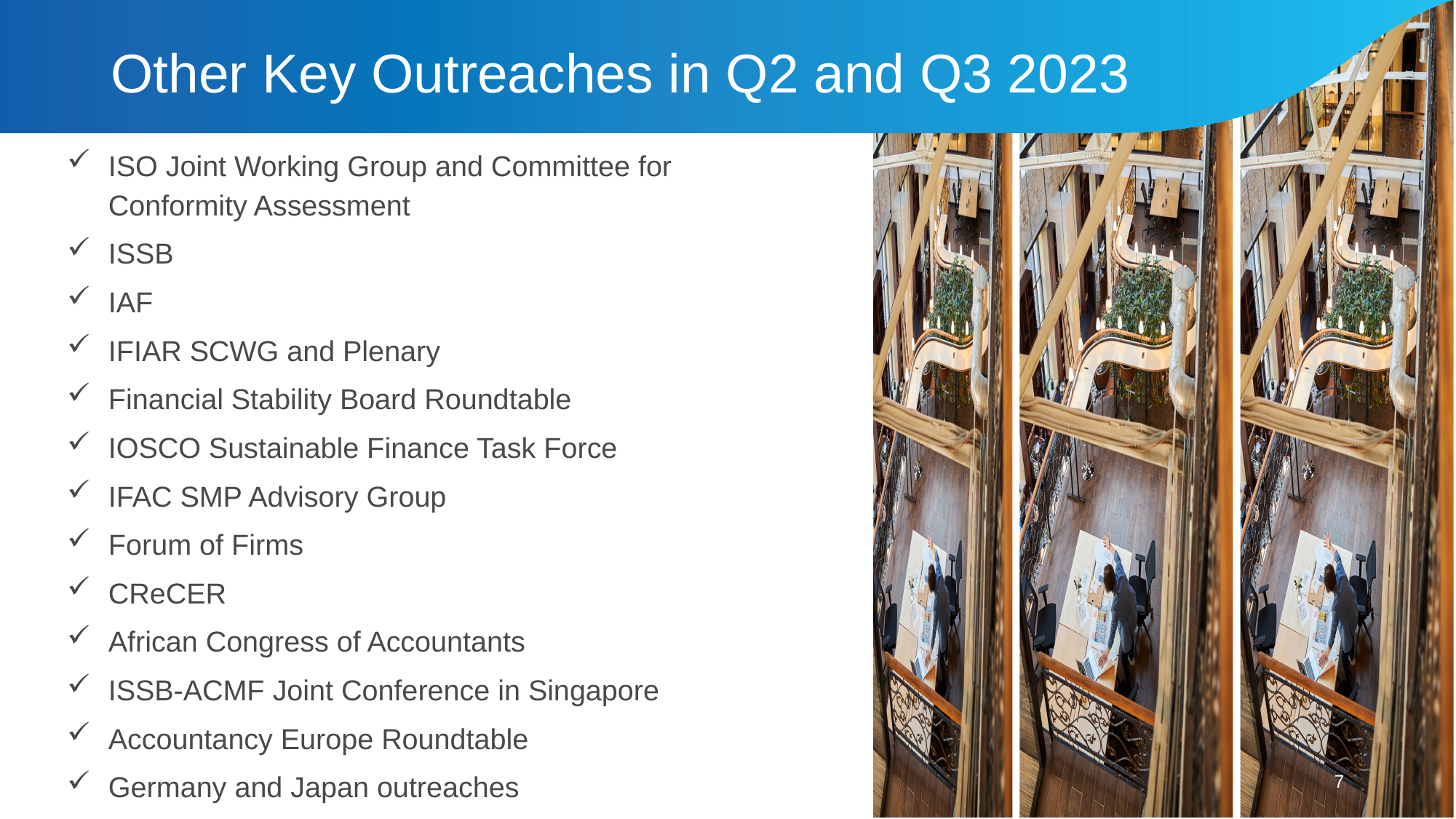

# Other Key Outreaches in Q2 and Q3 2023
ISO Joint Working Group and Committee for Conformity Assessment
ISSB
IAF
IFIAR SCWG and Plenary
Financial Stability Board Roundtable
IOSCO Sustainable Finance Task Force
IFAC SMP Advisory Group
Forum of Firms
CReCER
African Congress of Accountants
ISSB-ACMF Joint Conference in Singapore
Accountancy Europe Roundtable
Germany and Japan outreaches
7